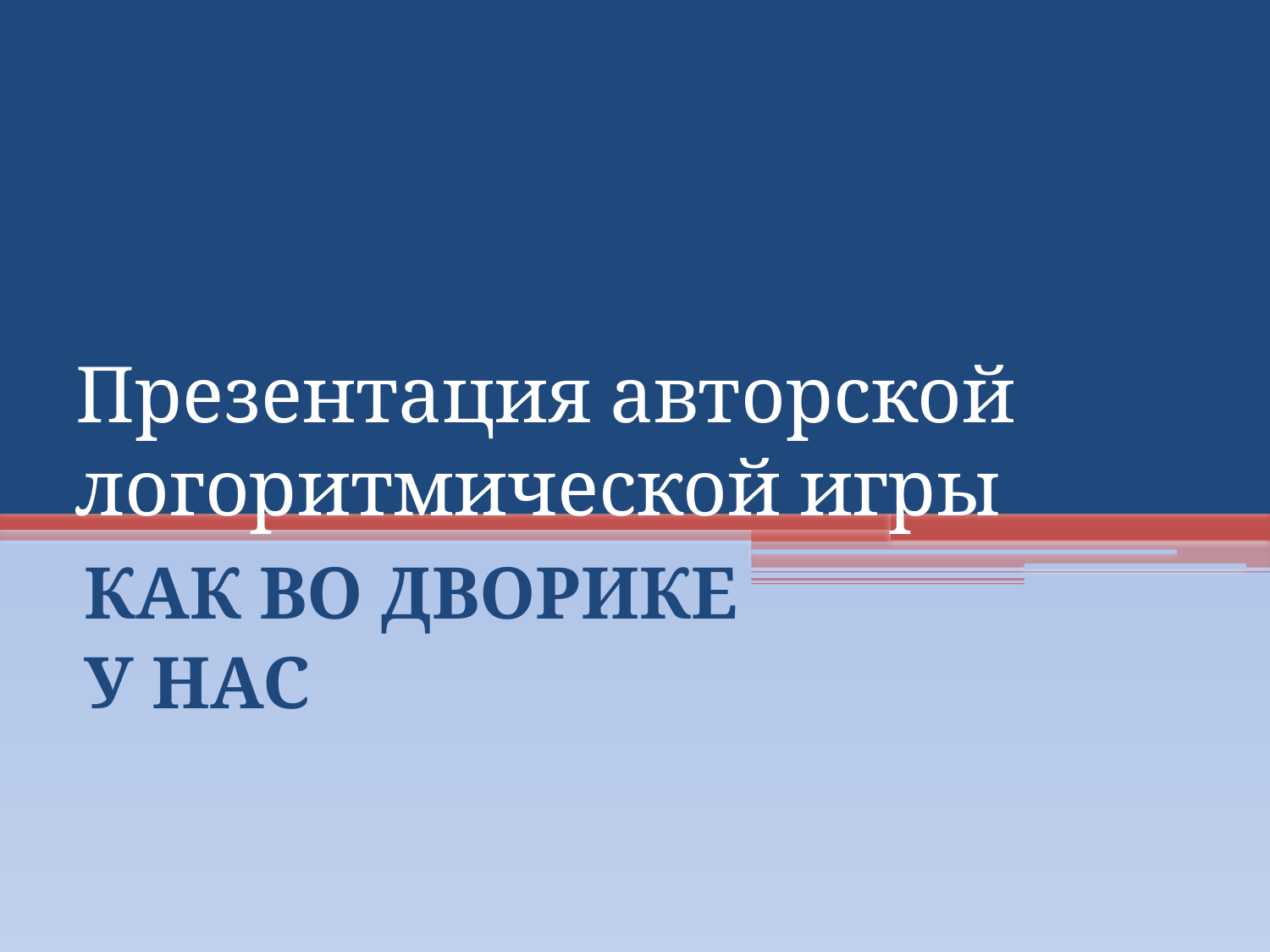

# Презентация авторской логоритмической игры
КАК ВО ДВОРИКЕ
У НАС